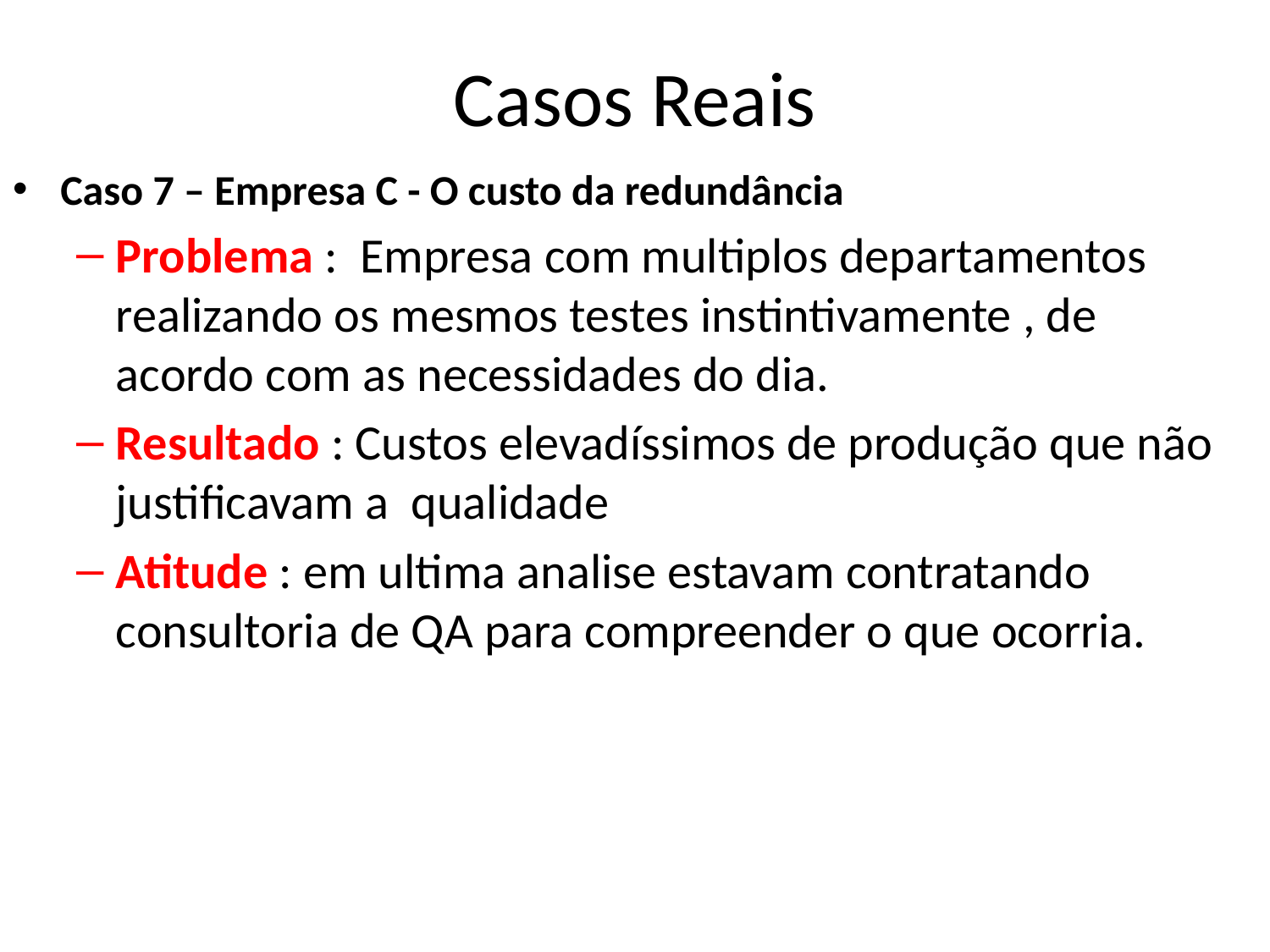

# Casos Reais
Caso 7 – Empresa C - O custo da redundância
Problema :  Empresa com multiplos departamentos realizando os mesmos testes instintivamente , de acordo com as necessidades do dia.
Resultado : Custos elevadíssimos de produção que não justificavam a  qualidade
Atitude : em ultima analise estavam contratando consultoria de QA para compreender o que ocorria.